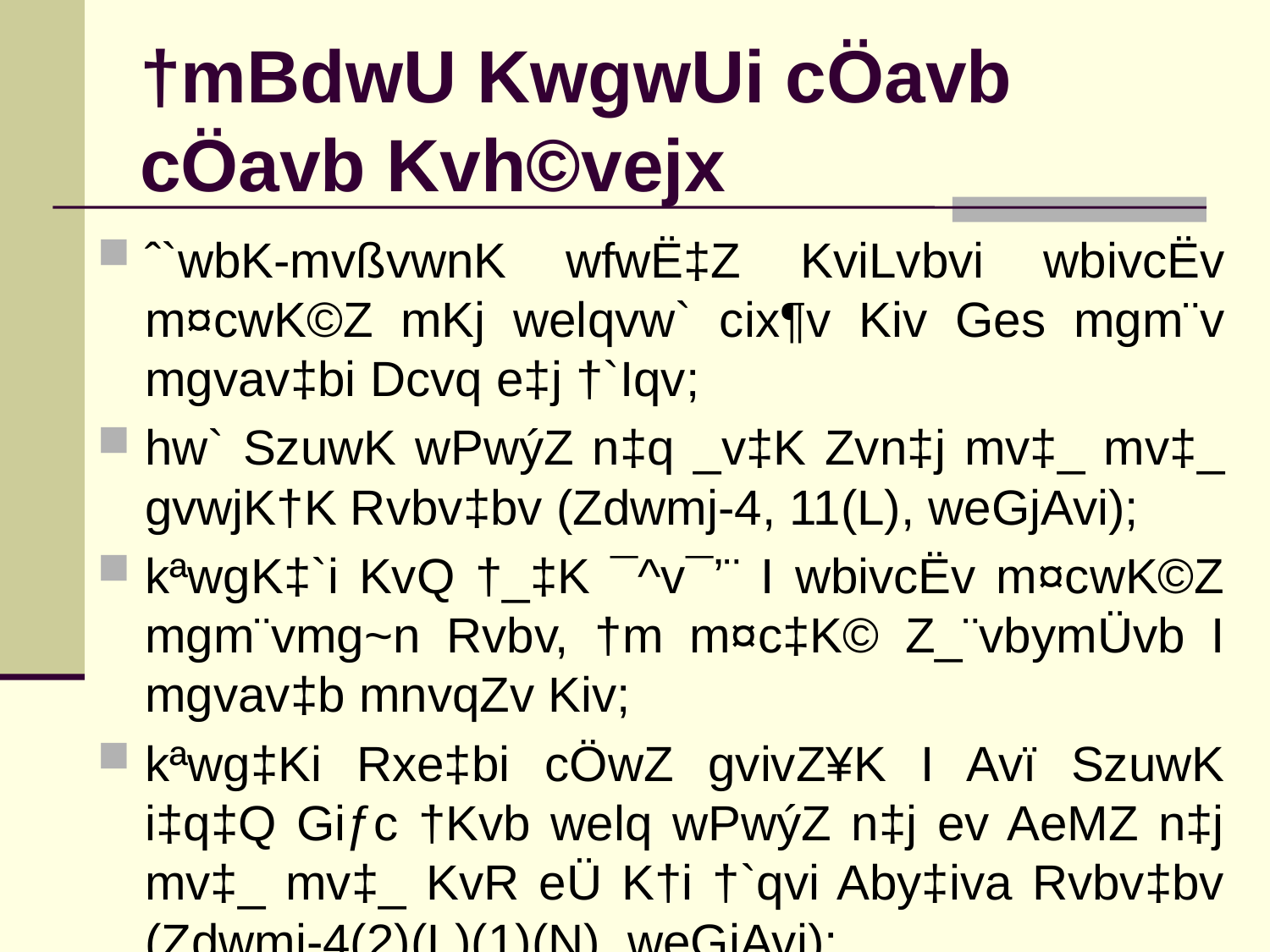

# †mBdwU KwgwUi cÖavb cÖavb Kvh©vejx
ˆ`wbK-mvßvwnK wfwË‡Z KviLvbvi wbivcËv m¤cwK©Z mKj welqvw` cix¶v Kiv Ges mgm¨v mgvav‡bi Dcvq e‡j †`Iqv;
hw` SzuwK wPwýZ n‡q _v‡K Zvn‡j mv‡_ mv‡_ gvwjK†K Rvbv‡bv (Zdwmj-4, 11(L), weGjAvi);
kªwgK‡`i KvQ †_‡K ¯^v¯’¨ I wbivcËv m¤cwK©Z mgm¨vmg~n Rvbv, †m m¤c‡K© Z_¨vbymÜvb I mgvav‡b mnvqZv Kiv;
kªwg‡Ki Rxe‡bi cÖwZ gvivZ¥K I Avï SzuwK i‡q‡Q Giƒc †Kvb welq wPwýZ n‡j ev AeMZ n‡j mv‡_ mv‡_ KvR eÜ K†i †`qvi Aby‡iva Rvbv‡bv (Zdwmj-4(2)(L)(1)(N), weGjAvi);
cÖwk¶Y I Z_¨ cÖPviYv D™¢veb, msNUb I cwiPvjbvq AskMÖnY Kiv;